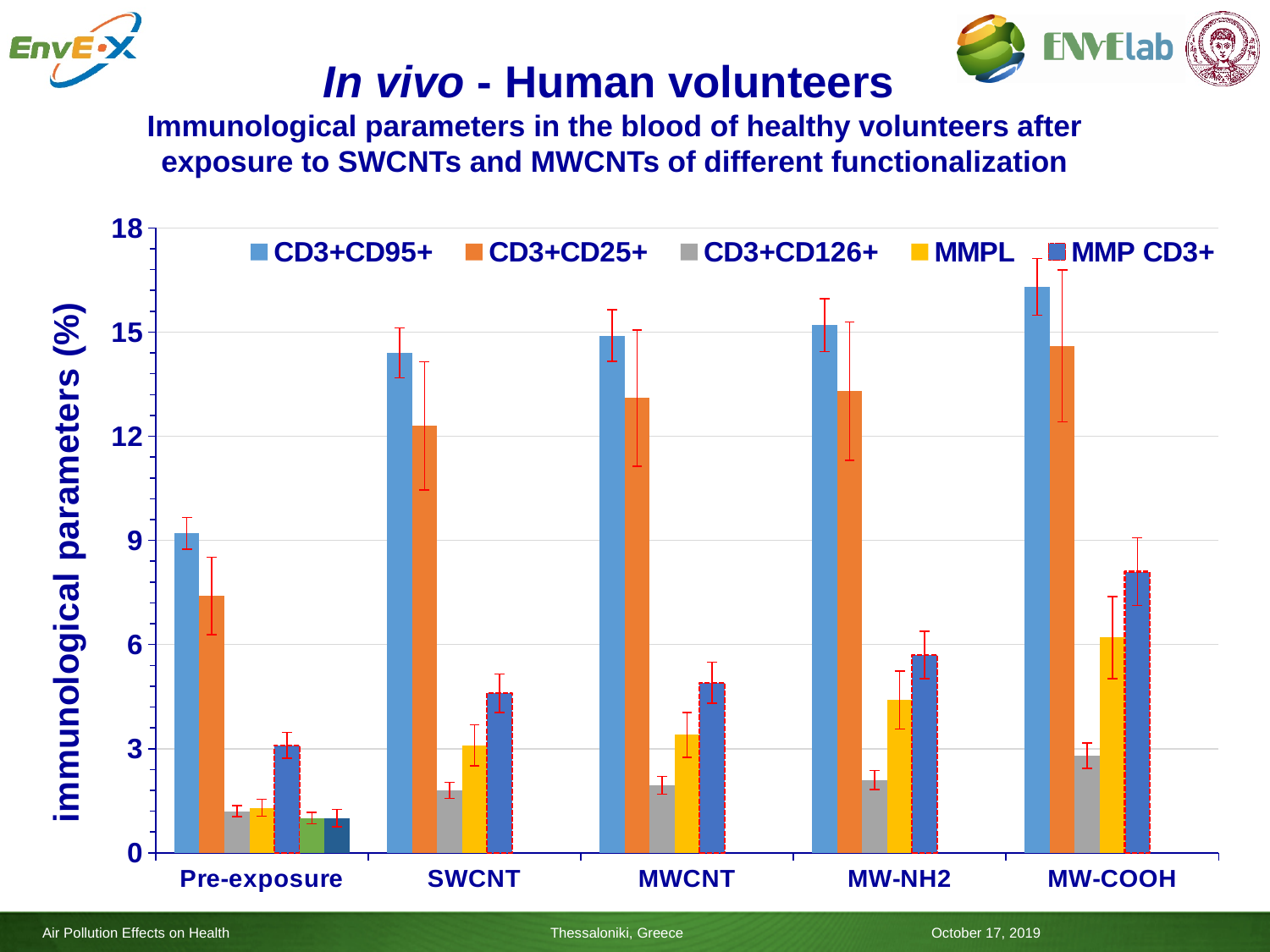

# In vivo - Human volunteers Immunological parameters in the blood of healthy volunteers after exposure to SWCNTs and MWCNTs of different functionalization

[unsupported chart]